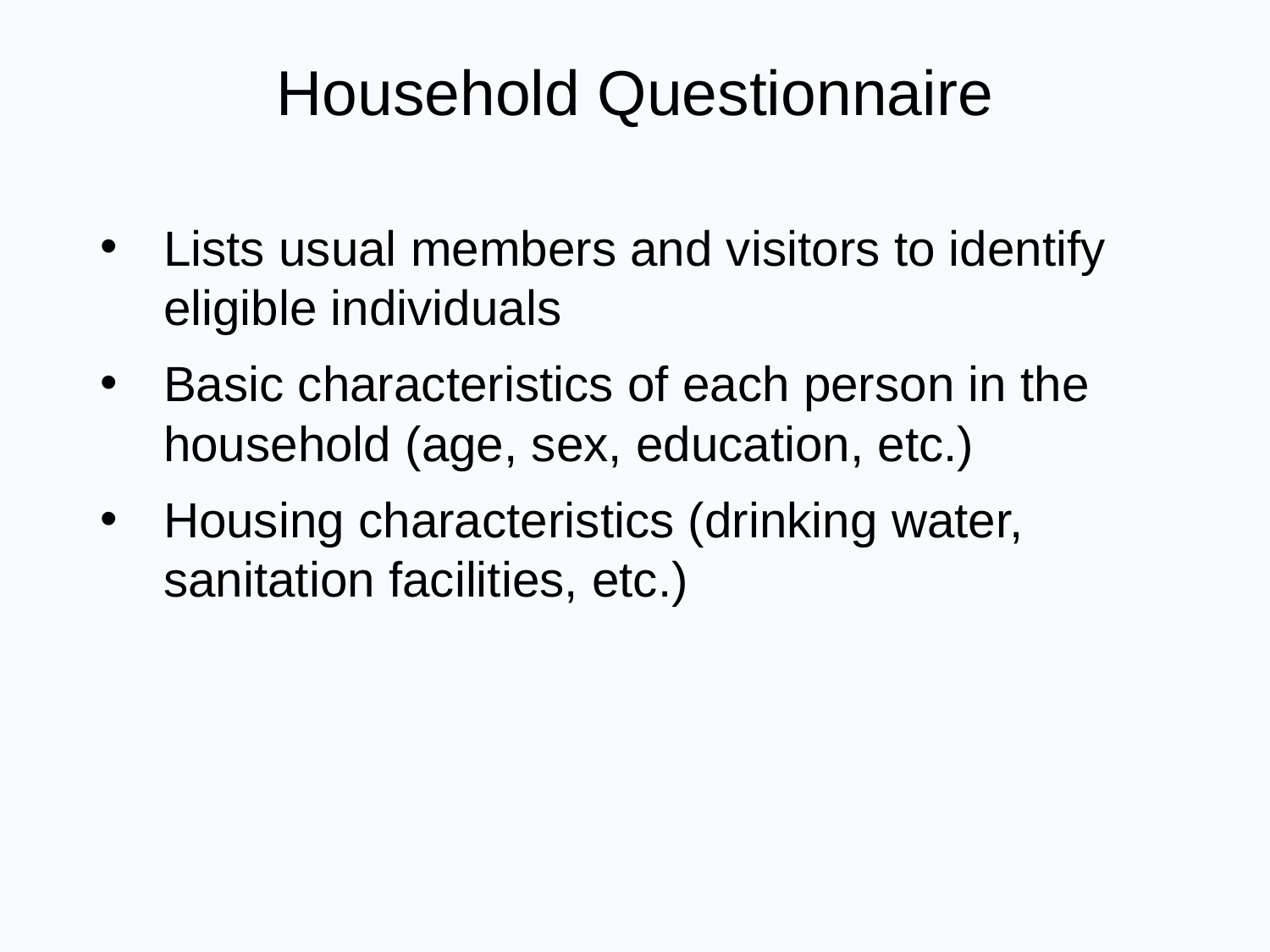

# Household Questionnaire
Lists usual members and visitors to identify eligible individuals
Basic characteristics of each person in the household (age, sex, education, etc.)
Housing characteristics (drinking water, sanitation facilities, etc.)